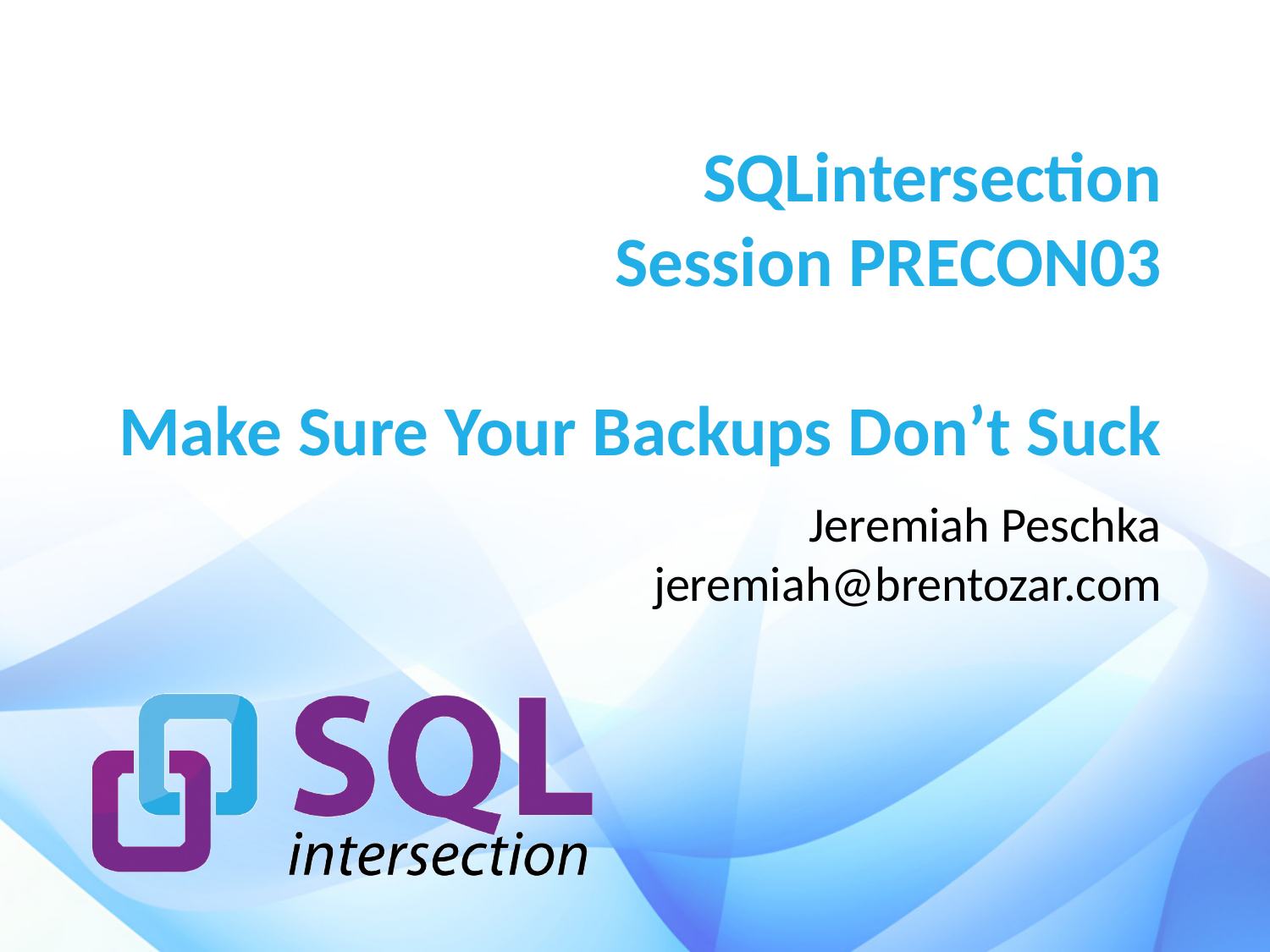

# SQLintersection Session PRECON03 Make Sure Your Backups Don’t Suck
Jeremiah Peschka
jeremiah@brentozar.com